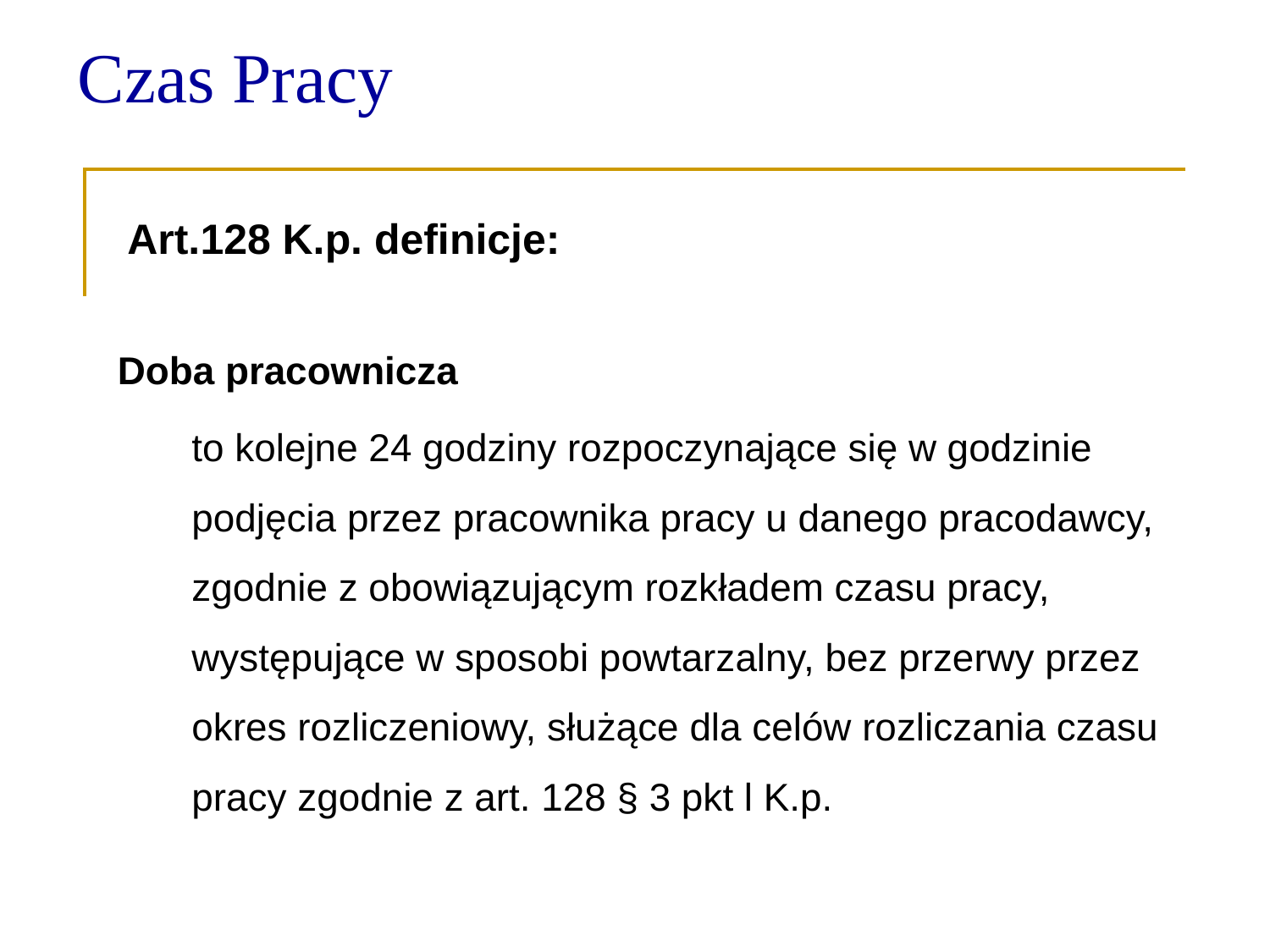

# Czas Pracy
Art.128 K.p. definicje:
Doba pracownicza
	to kolejne 24 godziny rozpoczynające się w godzinie podjęcia przez pracownika pracy u danego pracodawcy, zgodnie z obowiązującym rozkładem czasu pracy, występujące w sposobi powtarzalny, bez przerwy przez okres rozliczeniowy, służące dla celów rozliczania czasu pracy zgodnie z art. 128 § 3 pkt l K.p.